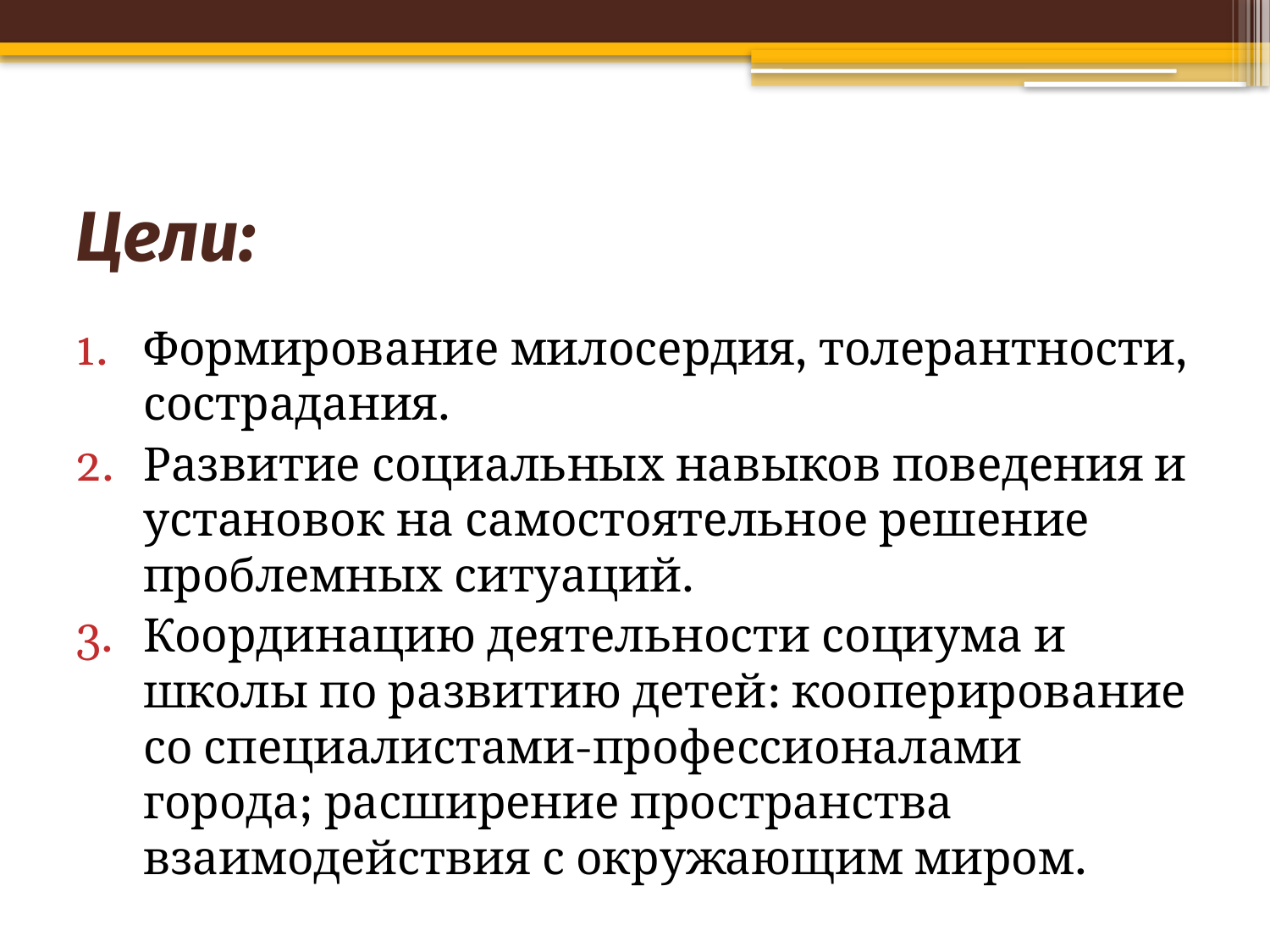

# Цели:
Формирование милосердия, толерантности, сострадания.
Развитие социальных навыков поведения и установок на самостоятельное решение проблемных ситуаций.
Координацию деятельности социума и школы по развитию детей: кооперирование со специалистами-профессионалами города; расширение пространства взаимодействия с окружающим миром.